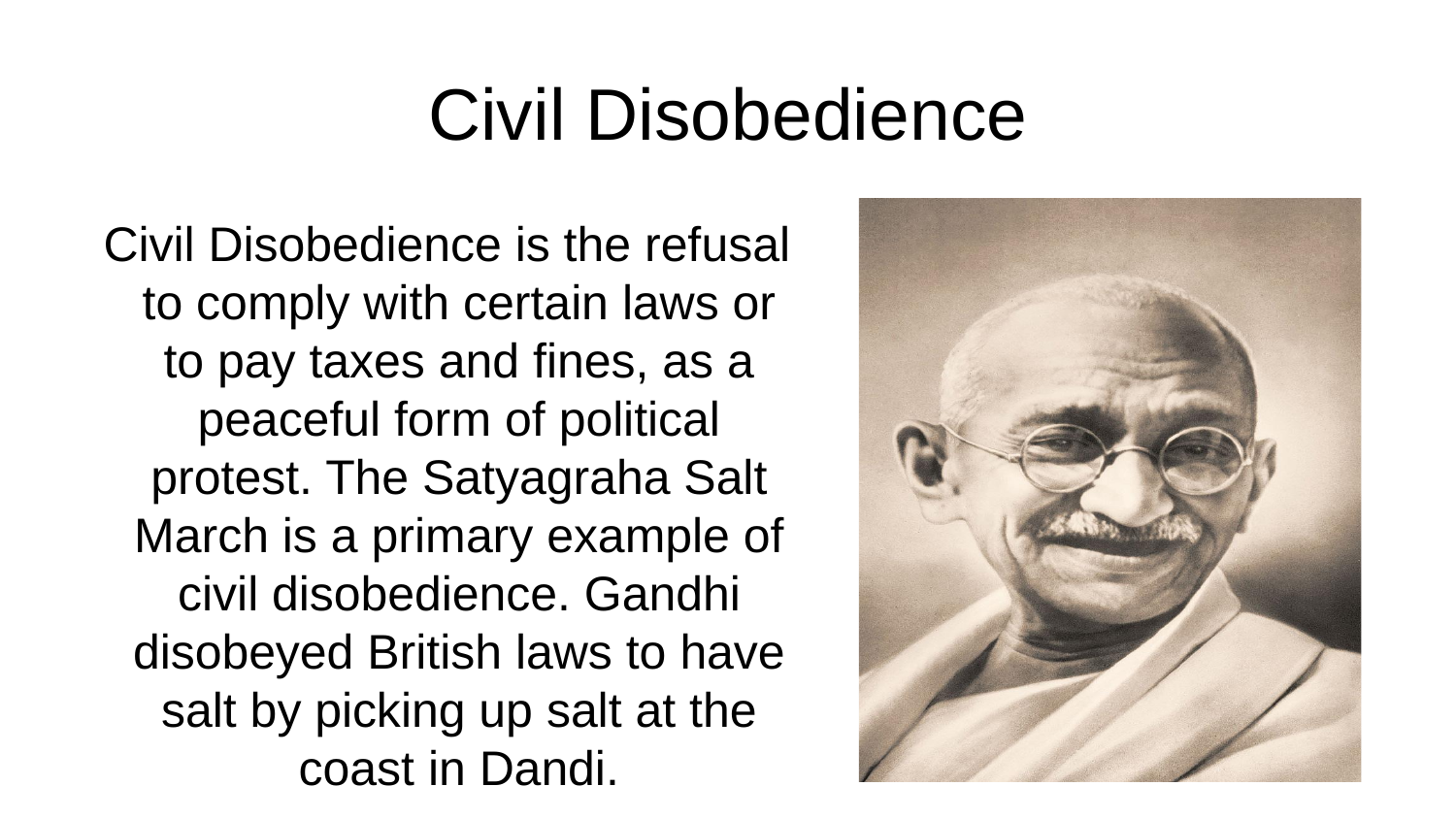

# Civil Disobedience
Civil Disobedience is the refusal to comply with certain laws or to pay taxes and fines, as a peaceful form of political protest. The Satyagraha Salt March is a primary example of civil disobedience. Gandhi disobeyed British laws to have salt by picking up salt at the coast in Dandi.